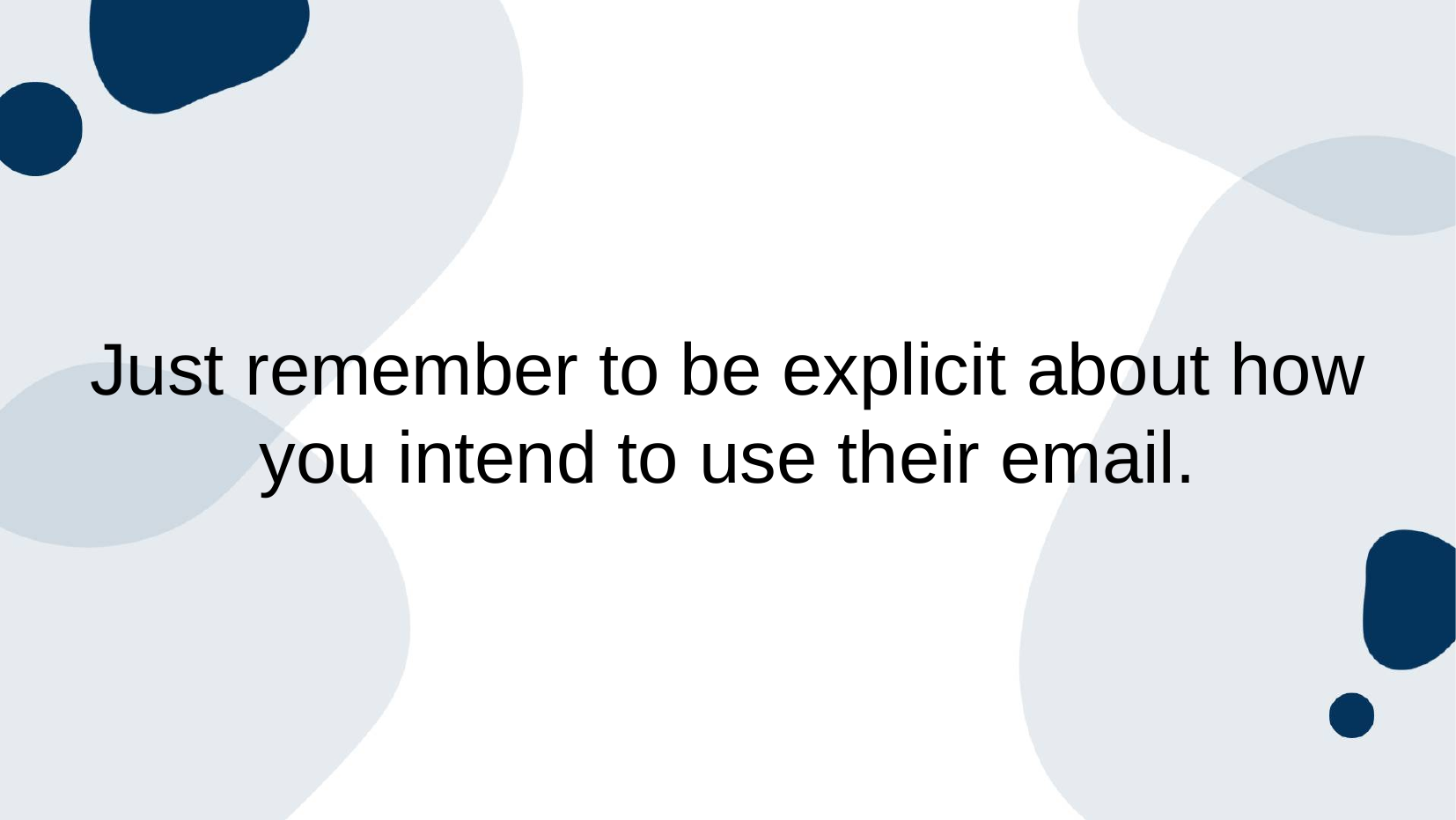

Just remember to be explicit about how you intend to use their email.